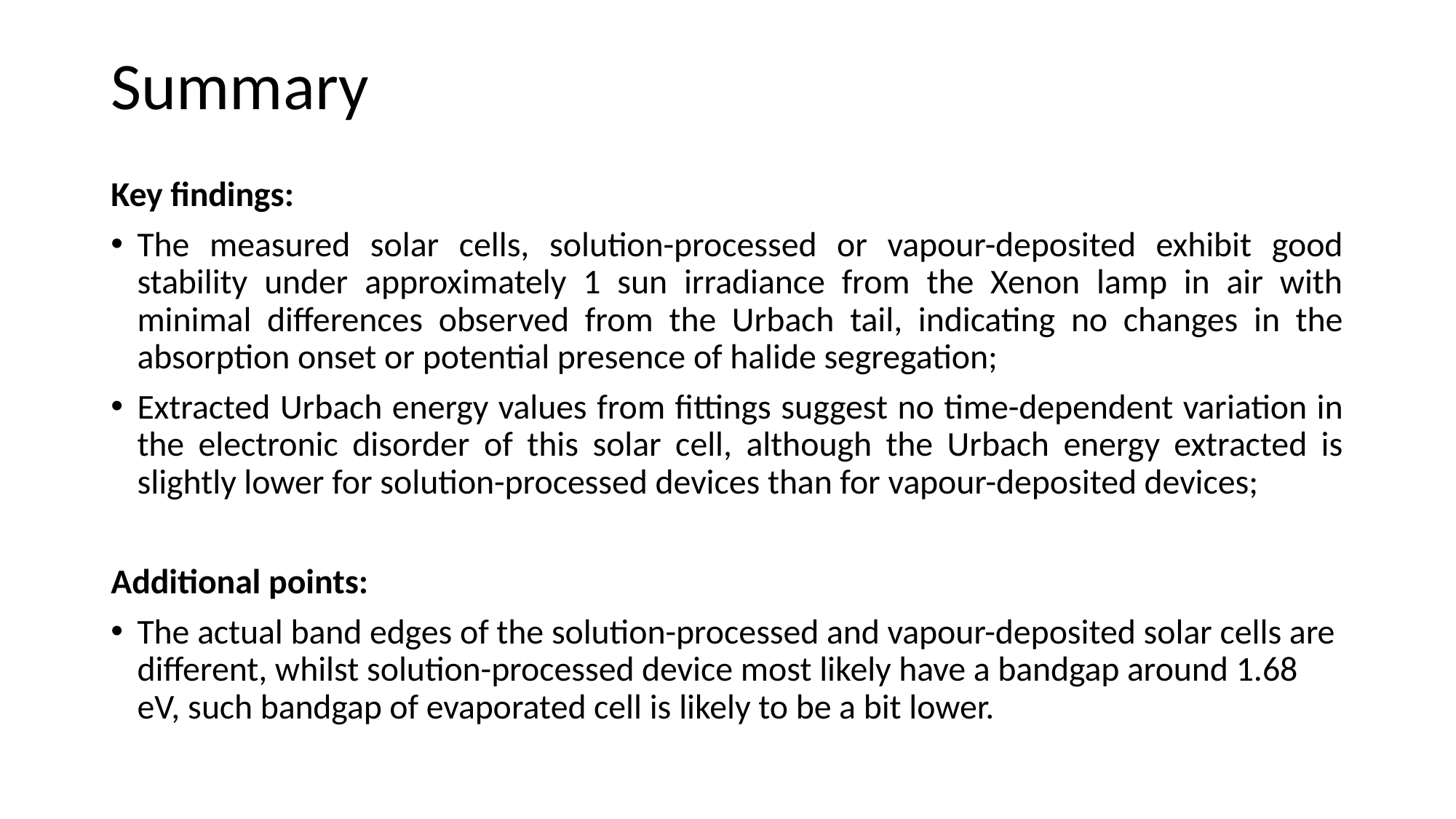

# Summary
Key findings:
The measured solar cells, solution-processed or vapour-deposited exhibit good stability under approximately 1 sun irradiance from the Xenon lamp in air with minimal differences observed from the Urbach tail, indicating no changes in the absorption onset or potential presence of halide segregation;
Extracted Urbach energy values from fittings suggest no time-dependent variation in the electronic disorder of this solar cell, although the Urbach energy extracted is slightly lower for solution-processed devices than for vapour-deposited devices;

Additional points:
The actual band edges of the solution-processed and vapour-deposited solar cells are different, whilst solution-processed device most likely have a bandgap around 1.68 eV, such bandgap of evaporated cell is likely to be a bit lower.